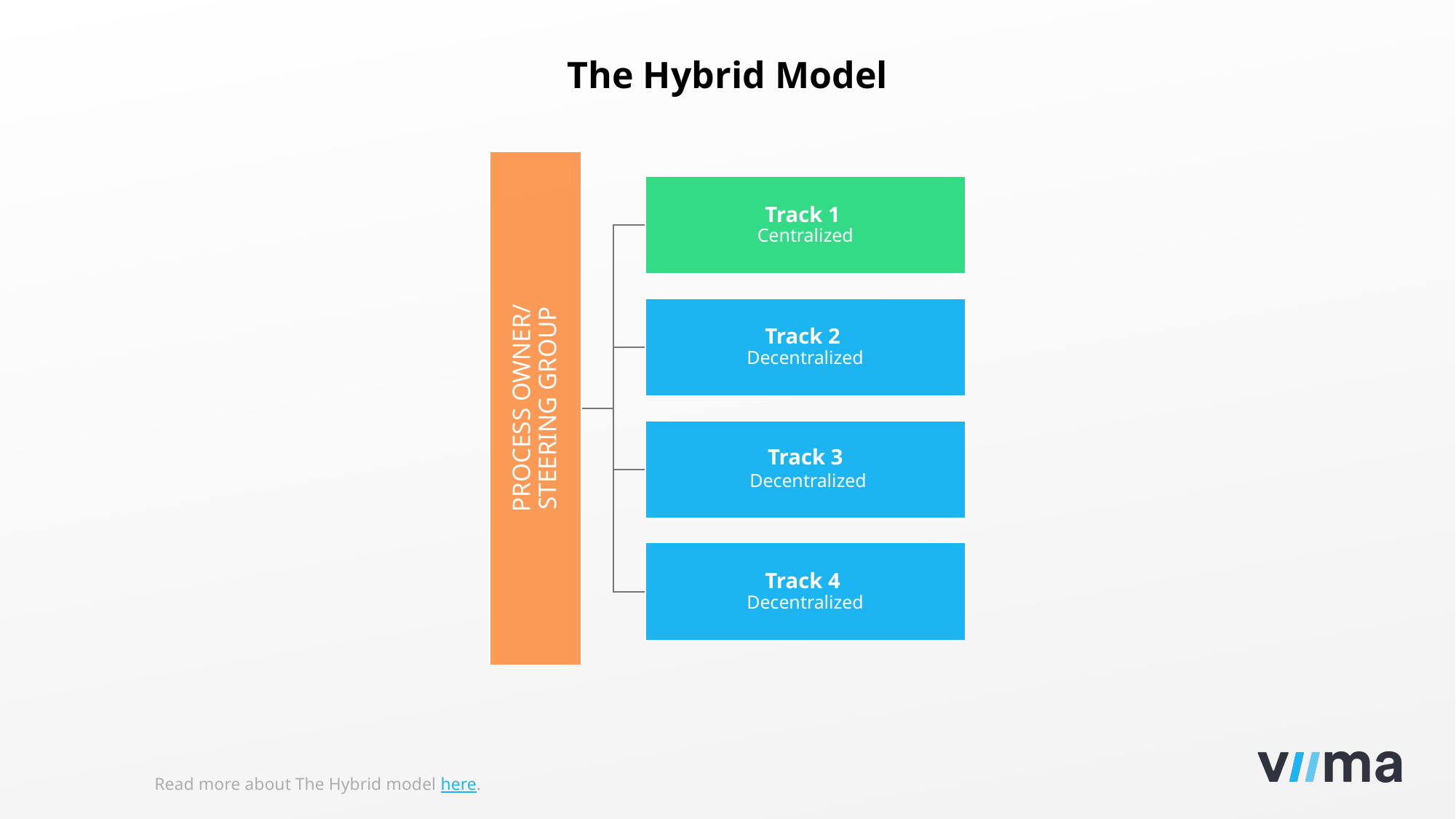

The Hybrid Model

PROCESS OWNER/
STEERING GROUP
Track 1
Centralized
Track 2
Decentralized
Track 3
 Decentralized
Track 4
Decentralized
Read more about The Hybrid model here.